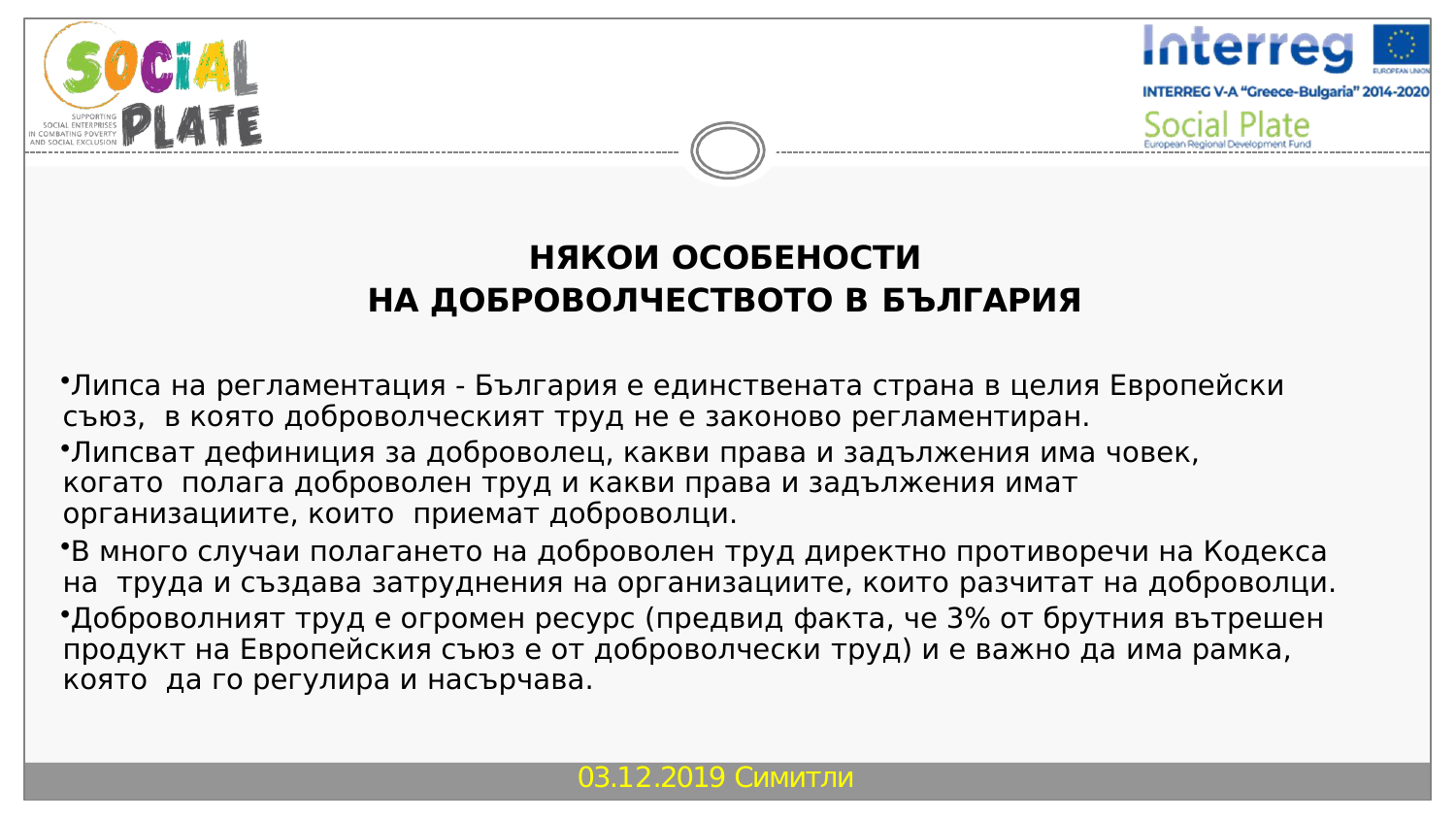

НЯКОИ ОСОБЕНОСТИ
НА ДОБРОВОЛЧЕСТВОТО В БЪЛГАРИЯ

Липса на регламентация - България е единствената страна в целия Европейски съюз,  в която доброволческият труд не е законово регламентиран.
Липсват дефиниция за доброволец, какви права и задължения има човек, когато  полага доброволен труд и какви права и задължения имат организациите, които  приемат доброволци.
В много случаи полагането на доброволен труд директно противоречи на Кодекса на  труда и създава затруднения на организациите, които разчитат на доброволци.
Доброволният труд е огромен ресурс (предвид факта, че 3% от брутния вътрешен  продукт на Европейския съюз е от доброволчески труд) и е важно да има рамка, която  да го регулира и насърчава.
                     03.12.2019 Симитли